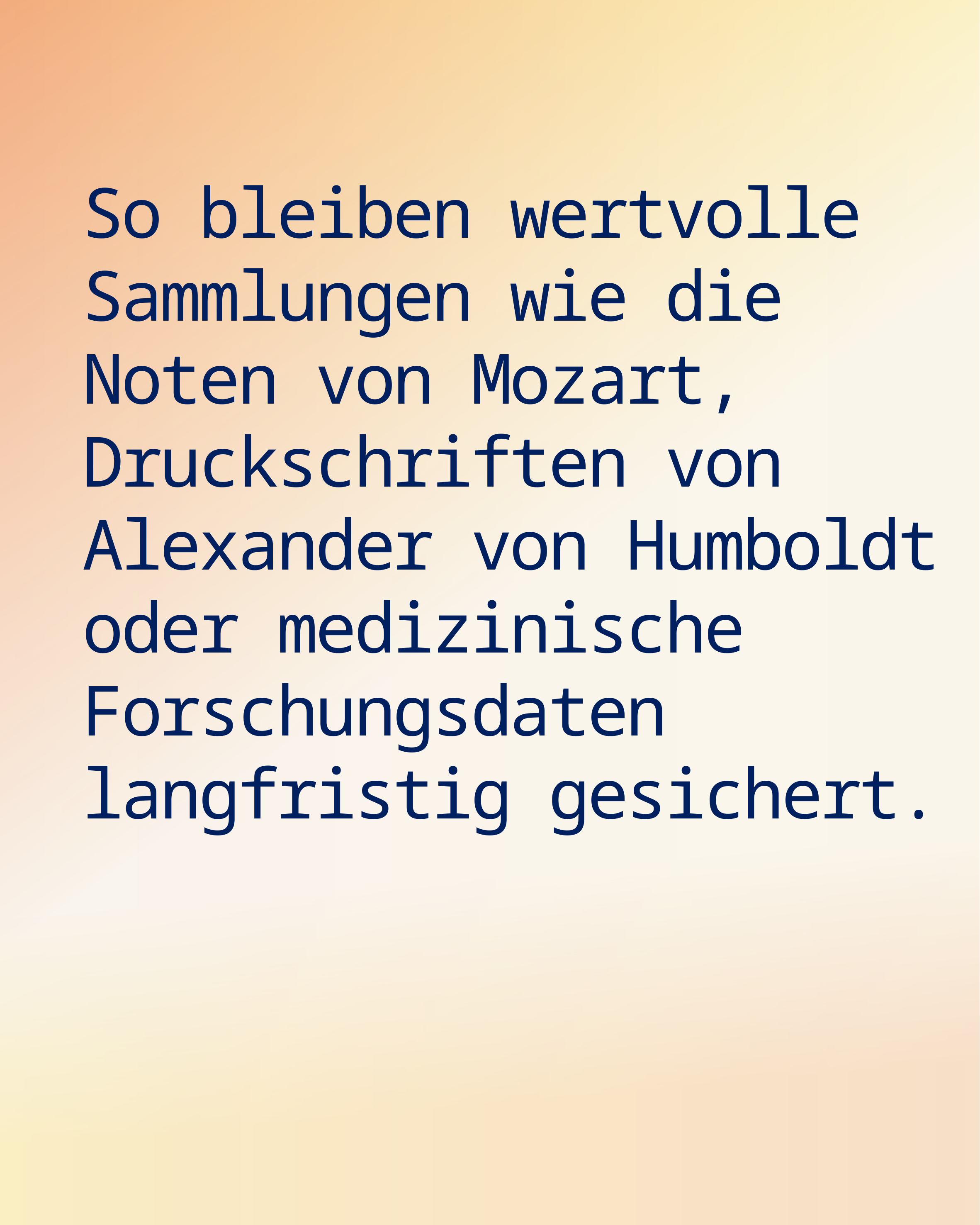

So bleiben wertvolle Sammlungen wie die Noten von Mozart, Druckschriften von Alexander von Humboldt oder medizinische Forschungsdaten langfristig gesichert.